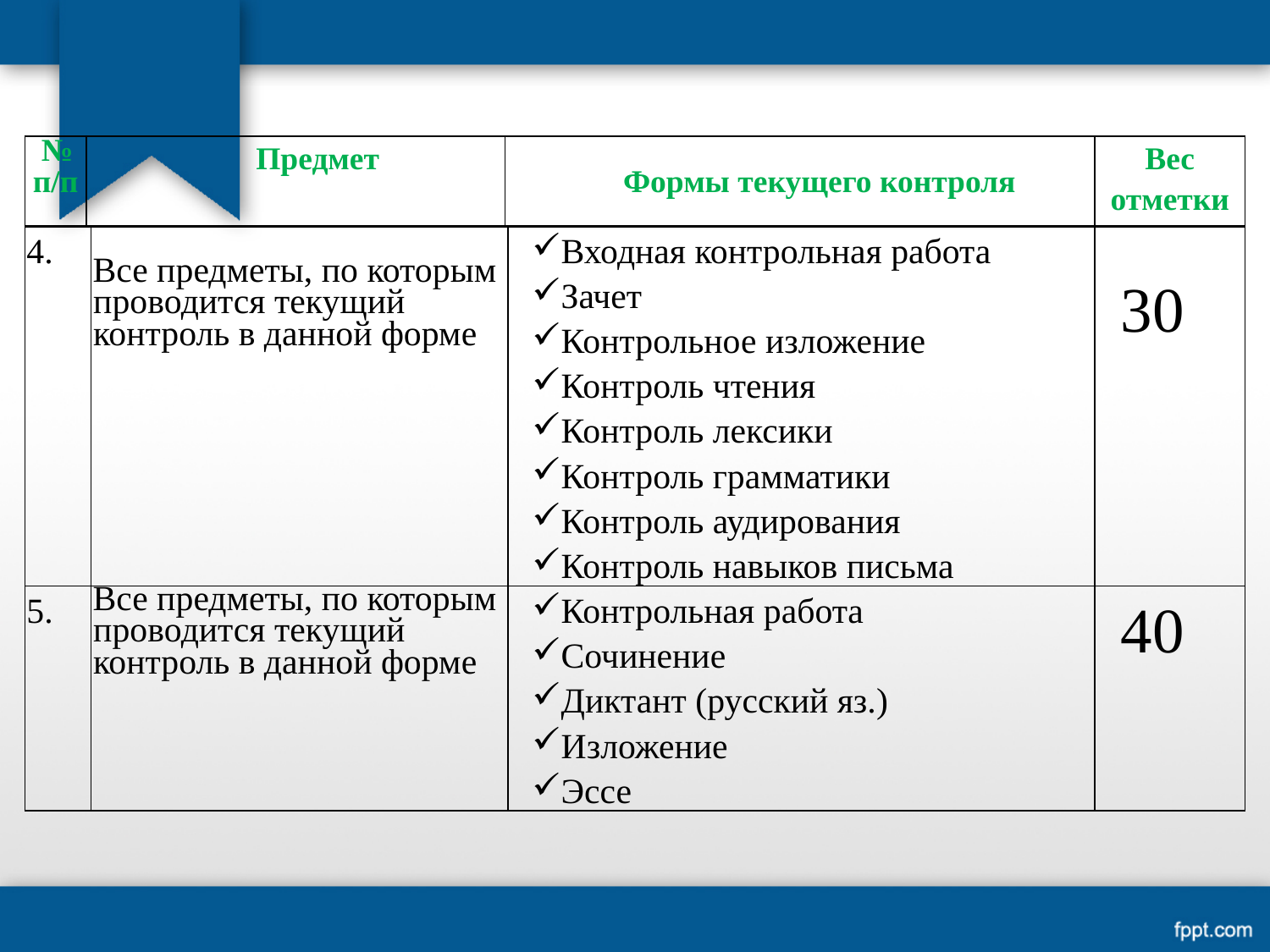

#
| № п/п | Предмет | Формы текущего контроля | Вес отметки |
| --- | --- | --- | --- |
| 4. | Все предметы, по которым проводится текущий контроль в данной форме | Входная контрольная работа Зачет Контрольное изложение Контроль чтения Контроль лексики Контроль грамматики Контроль аудирования Контроль навыков письма | 30 |
| --- | --- | --- | --- |
| 5. | Все предметы, по которым проводится текущий контроль в данной форме | Контрольная работа Сочинение Диктант (русский яз.) Изложение Эссе | 40 |